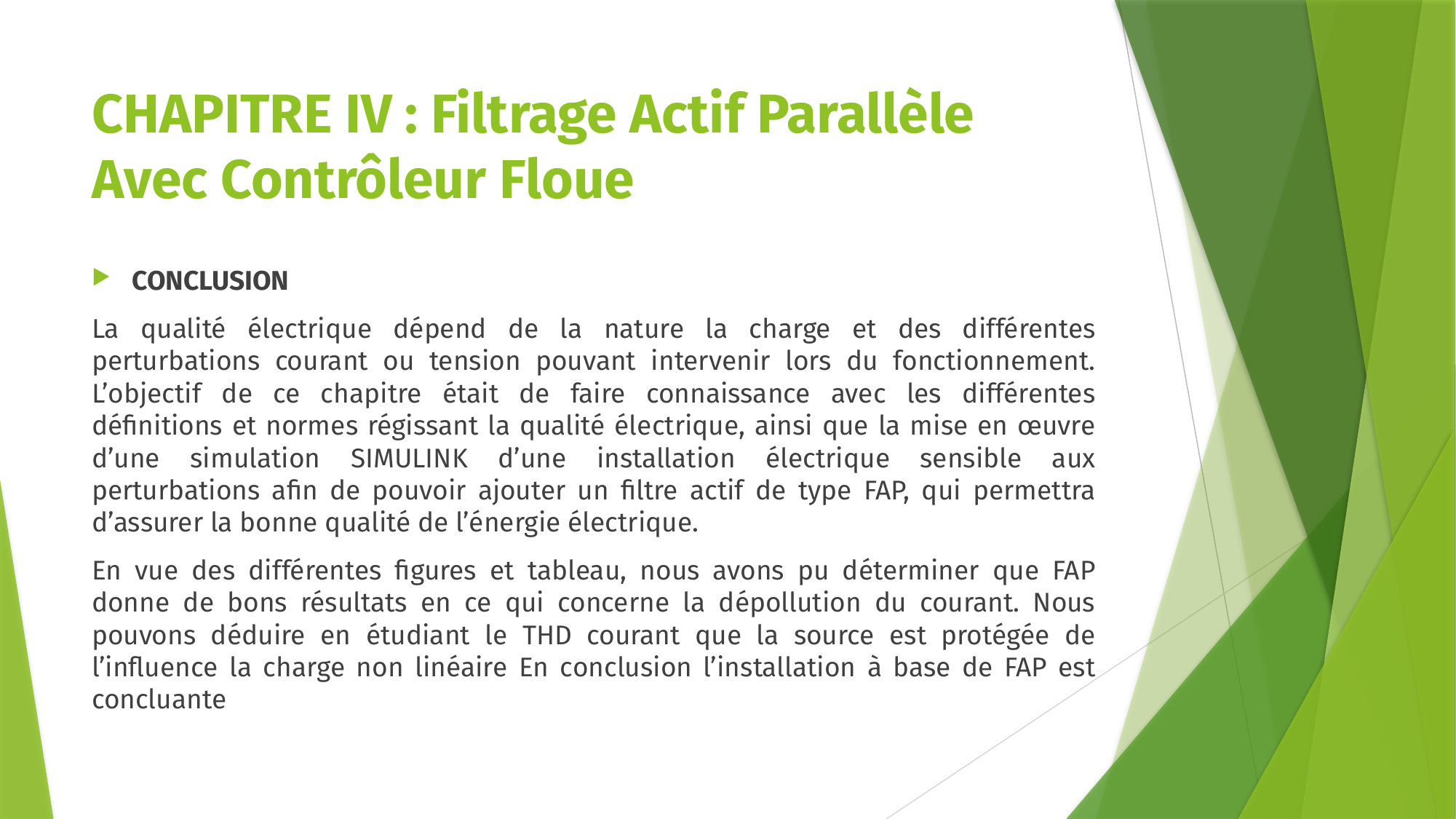

# CHAPITRE IV : Filtrage Actif Parallèle Avec Contrôleur Floue
CONCLUSION
La qualité électrique dépend de la nature la charge et des différentes perturbations courant ou tension pouvant intervenir lors du fonctionnement. L’objectif de ce chapitre était de faire connaissance avec les différentes définitions et normes régissant la qualité électrique, ainsi que la mise en œuvre d’une simulation SIMULINK d’une installation électrique sensible aux perturbations afin de pouvoir ajouter un filtre actif de type FAP, qui permettra d’assurer la bonne qualité de l’énergie électrique.
En vue des différentes figures et tableau, nous avons pu déterminer que FAP donne de bons résultats en ce qui concerne la dépollution du courant. Nous pouvons déduire en étudiant le THD courant que la source est protégée de l’influence la charge non linéaire En conclusion l’installation à base de FAP est concluante